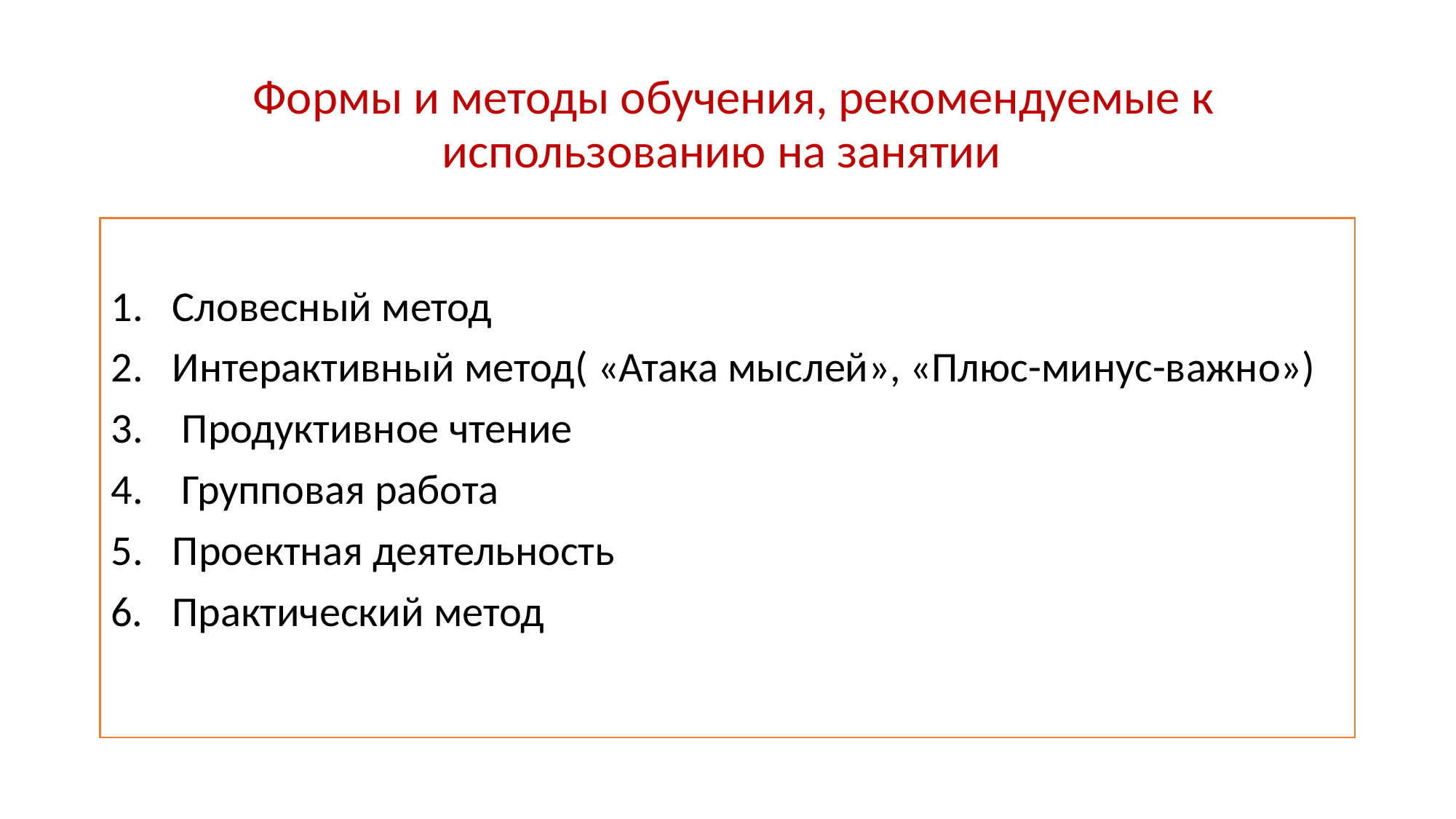

# Формы и методы обучения, рекомендуемые к использованию на занятии

Словесный метод
Интерактивный метод( «Атака мыслей», «Плюс-минус-важно»)
 Продуктивное чтение
 Групповая работа
Проектная деятельность
6.   Практический метод